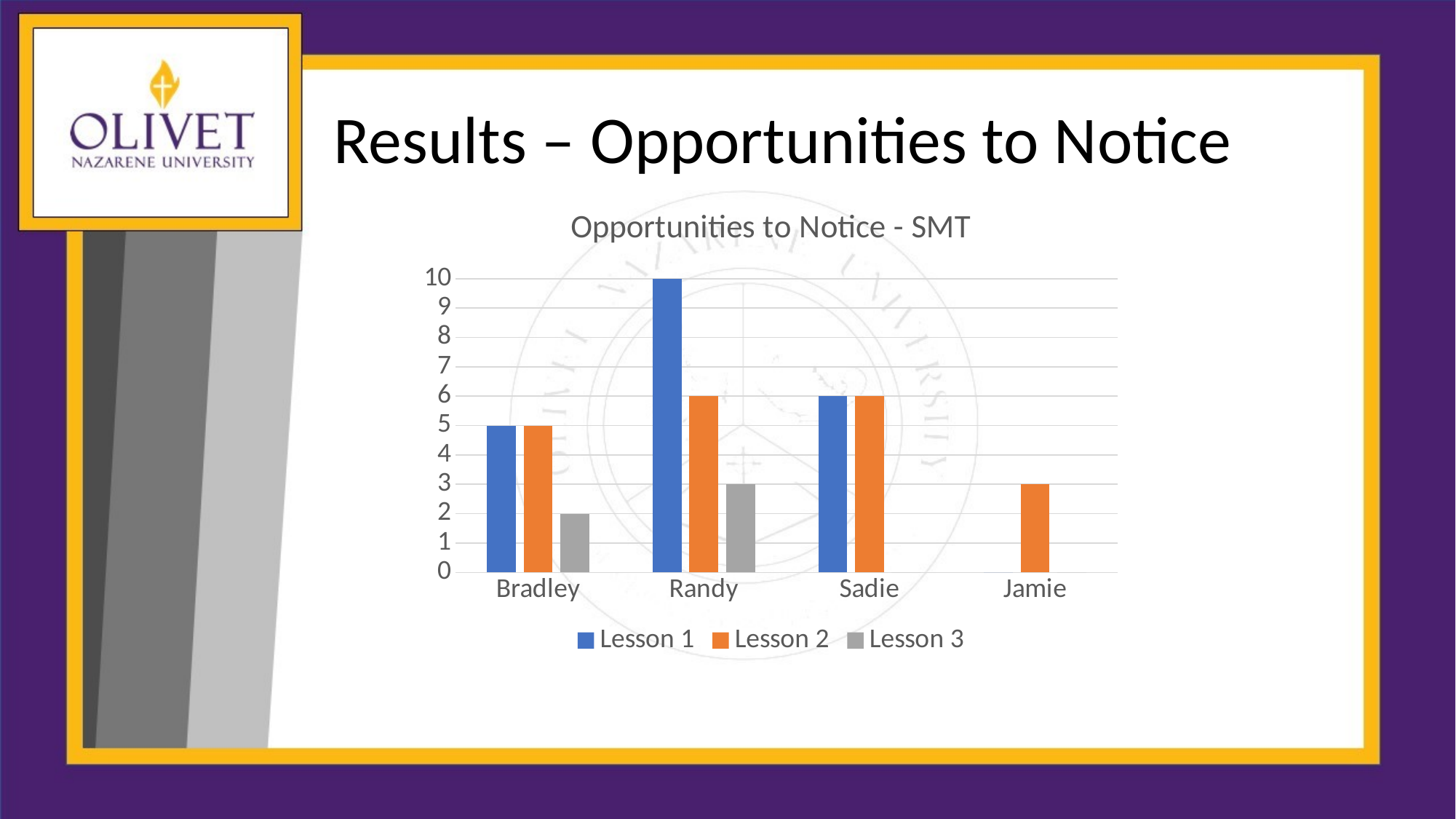

# Results – Opportunities to Notice

### Chart: Opportunities to Notice - SMT

| Category | Lesson 1 | Lesson 2 | Lesson 3 |
|---|---|---|---|
| Bradley | 5.0 | 5.0 | 2.0 |
| Randy | 10.0 | 6.0 | 3.0 |
| Sadie | 6.0 | 6.0 | 0.0 |
| Jamie | 0.0 | 3.0 | 0.0 |